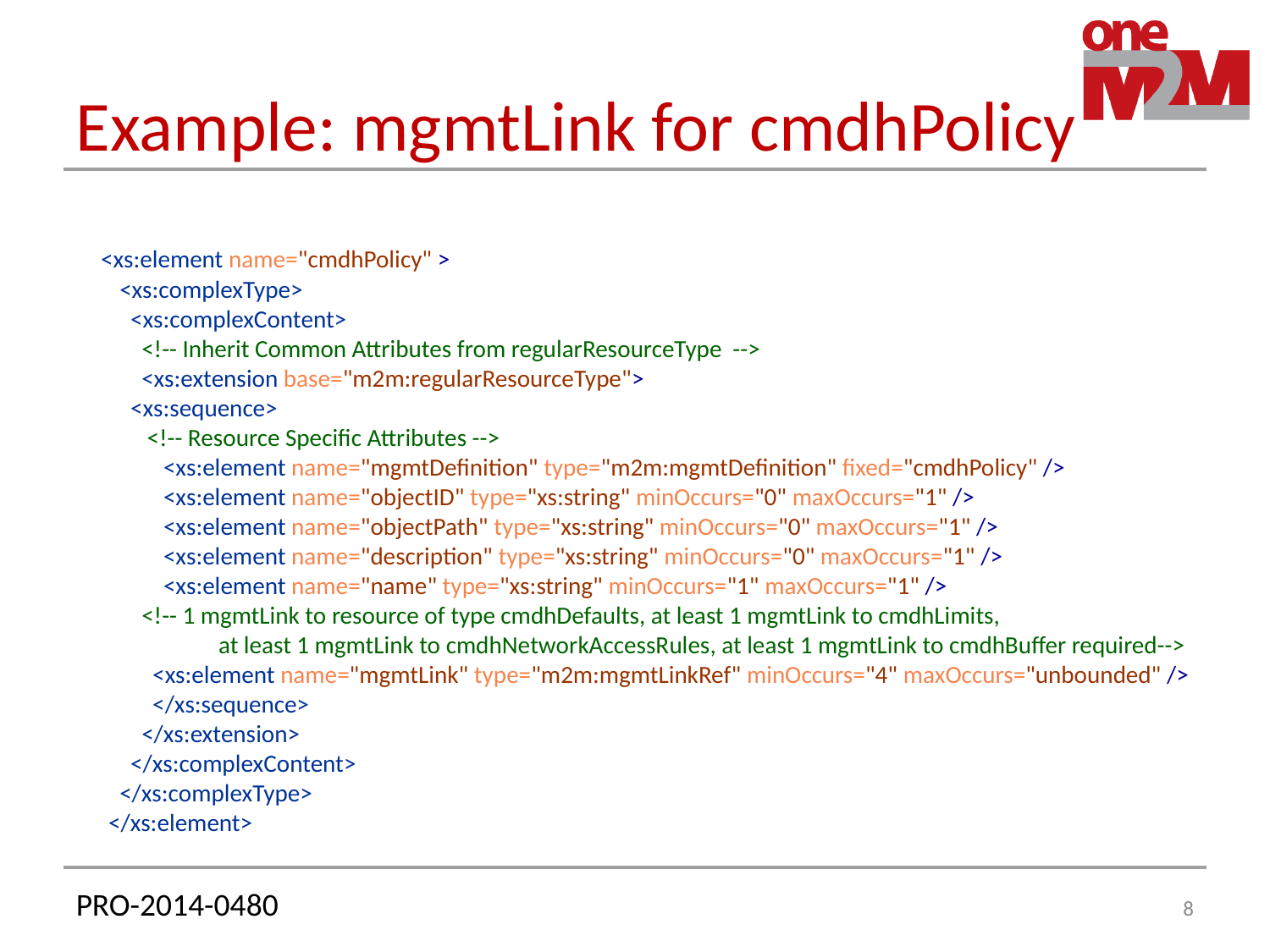

# Example: mgmtLink for cmdhPolicy
  <xs:element name="cmdhPolicy" >
      <xs:complexType>
        <xs:complexContent>
          <!-- Inherit Common Attributes from regularResourceType  -->
          <xs:extension base="m2m:regularResourceType">
        <xs:sequence>
           <!-- Resource Specific Attributes -->
              <xs:element name="mgmtDefinition" type="m2m:mgmtDefinition" fixed="cmdhPolicy" />
              <xs:element name="objectID" type="xs:string" minOccurs="0" maxOccurs="1" />
              <xs:element name="objectPath" type="xs:string" minOccurs="0" maxOccurs="1" />
              <xs:element name="description" type="xs:string" minOccurs="0" maxOccurs="1" />
              <xs:element name="name" type="xs:string" minOccurs="1" maxOccurs="1" />
          <!-- 1 mgmtLink to resource of type cmdhDefaults, at least 1 mgmtLink to cmdhLimits,
                        at least 1 mgmtLink to cmdhNetworkAccessRules, at least 1 mgmtLink to cmdhBuffer required-->
            <xs:element name="mgmtLink" type="m2m:mgmtLinkRef" minOccurs="4" maxOccurs="unbounded" />
            </xs:sequence>
          </xs:extension>
        </xs:complexContent>
      </xs:complexType>
    </xs:element>
8